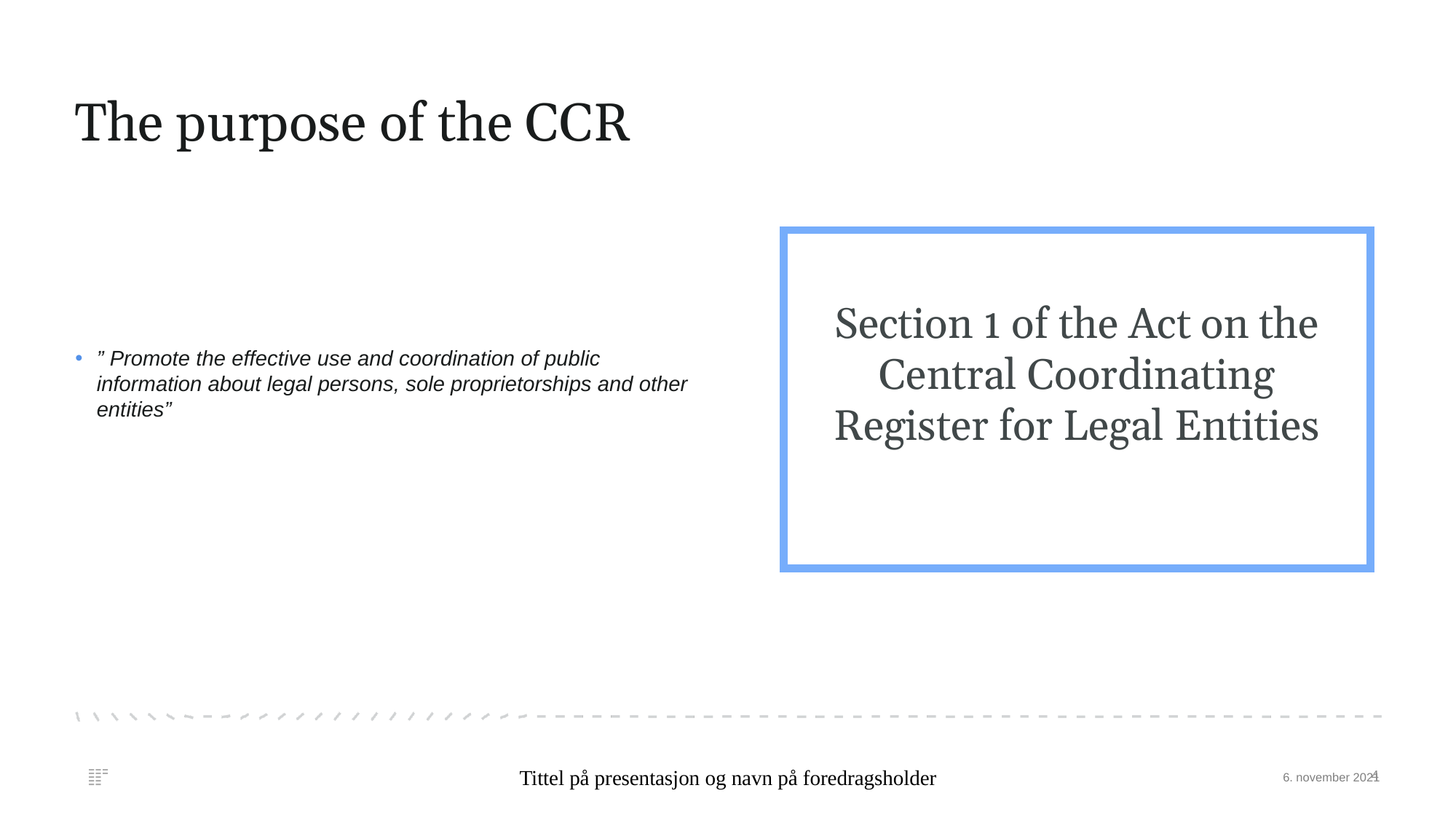

# The purpose of the CCR
Section 1 of the Act on the Central Coordinating Register for Legal Entities

” Promote the effective use and coordination of public information about legal persons, sole proprietorships and other entities”

4
Tittel på presentasjon og navn på foredragsholder
6. november 2021